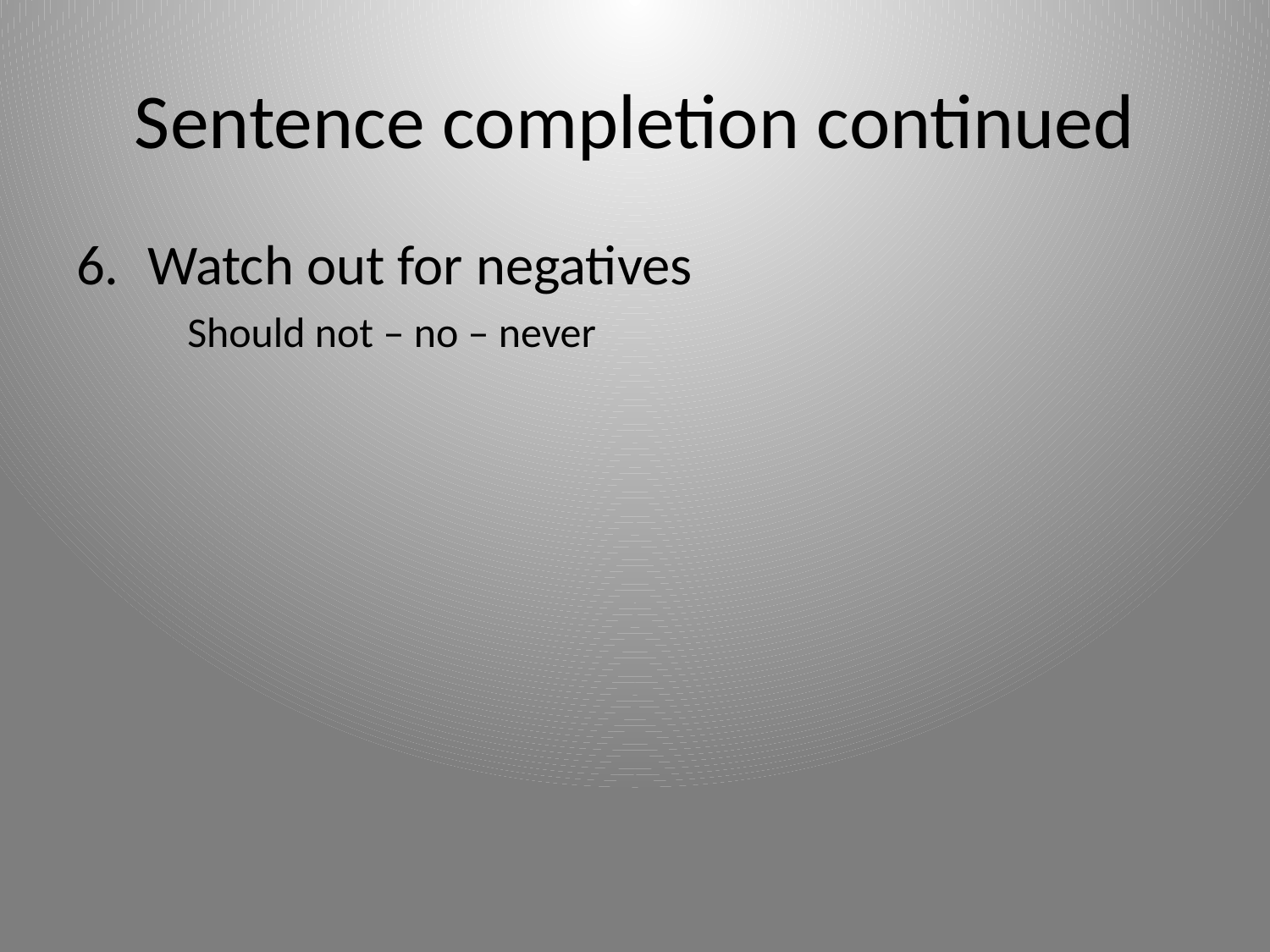

# Sentence completion continued
Watch out for negatives
Should not – no – never